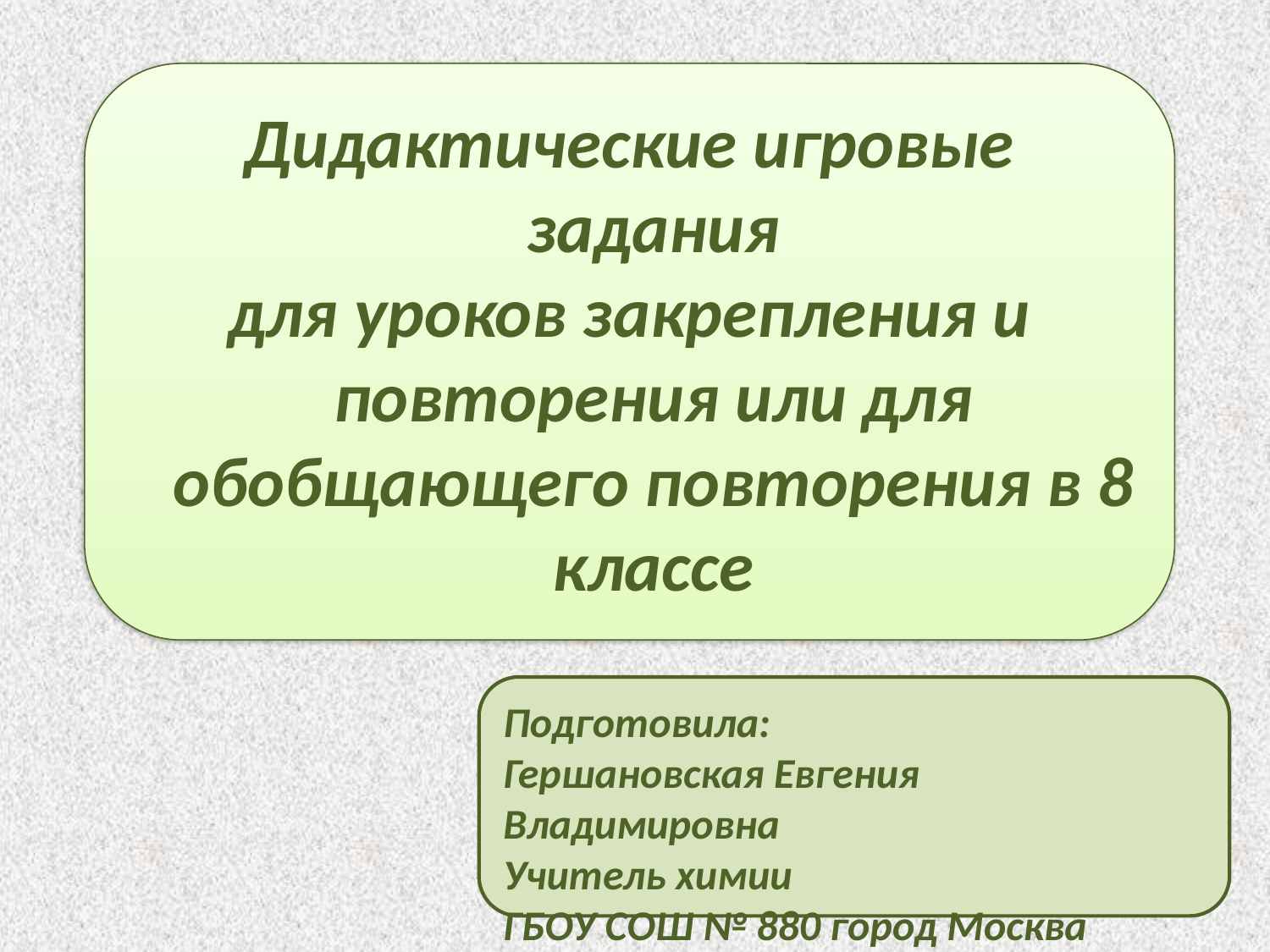

Дидактические игровые задания
для уроков закрепления и повторения или для обобщающего повторения в 8 классе
Подготовила:
Гершановская Евгения Владимировна
Учитель химии
ГБОУ СОШ № 880 город Москва